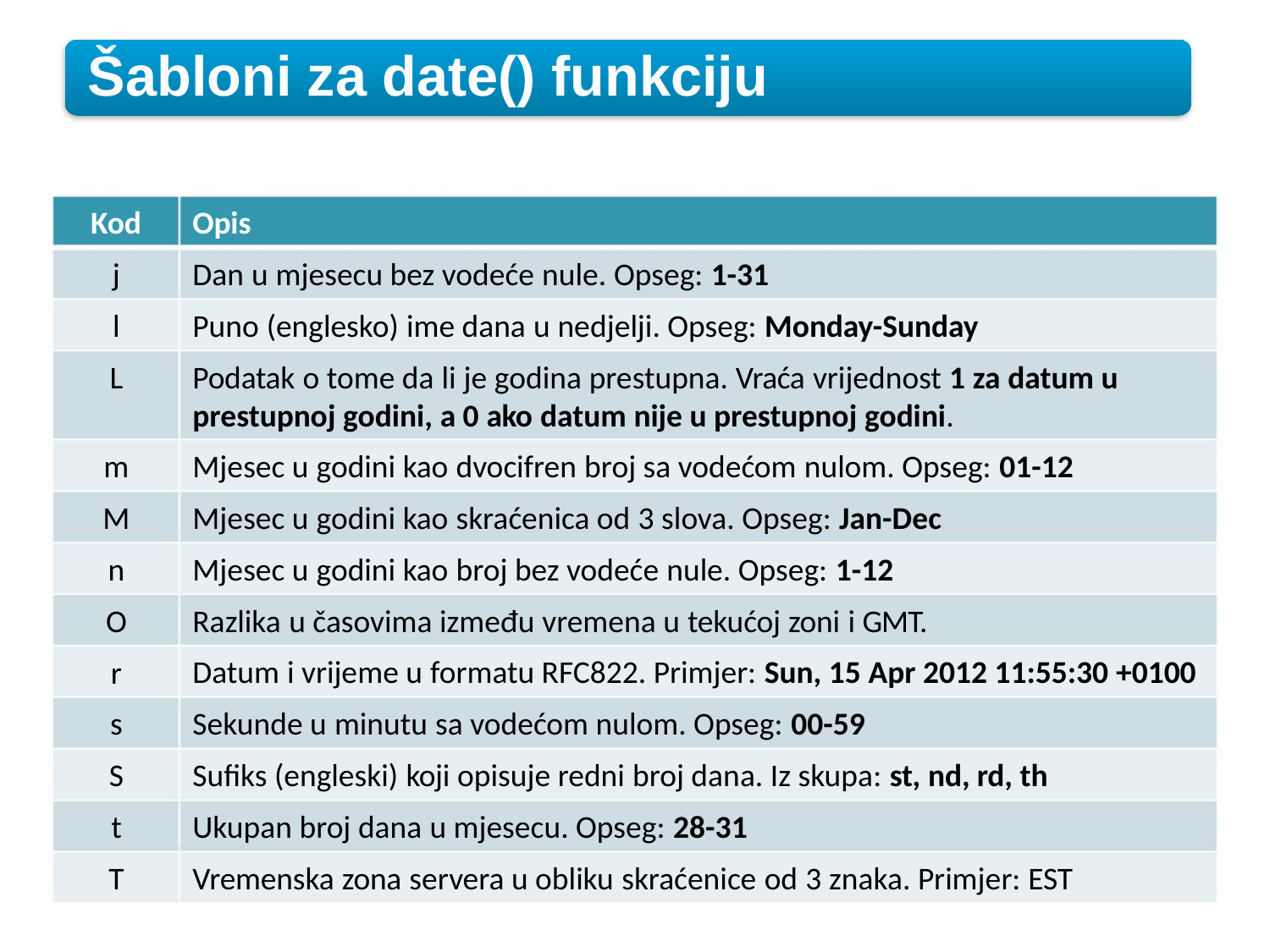

Šabloni za date() funkciju

Kod Opis
j
l
Dan u mjesecu bez vodeće nule. Opseg: 1-31
Puno (englesko) ime dana u nedjelji. Opseg: Monday-Sunday
L
Podatak o tome da li je godina prestupna. Vraća vrijednost 1 za datum u
prestupnoj godini, a 0 ako datum nije u prestupnoj godini.
m
M
n
O
r
Mjesec u godini kao dvocifren broj sa vodećom nulom. Opseg: 01-12
Mjesec u godini kao skraćenica od 3 slova. Opseg: Jan-Dec
Mjesec u godini kao broj bez vodeće nule. Opseg: 1-12
Razlika u časovima između vremena u tekućoj zoni i GMT.
Datum i vrijeme u formatu RFC822. Primjer: Sun, 15 Apr 2012 11:55:30 +0100
Sekunde u minutu sa vodećom nulom. Opseg: 00-59
s
S
Sufiks (engleski) koji opisuje redni broj dana. Iz skupa: st, nd, rd, th
Ukupan broj dana u mjesecu. Opseg: 28-31
t
T
Vremenska zona servera u obliku skraćenice od 3 znaka. Primjer: EST